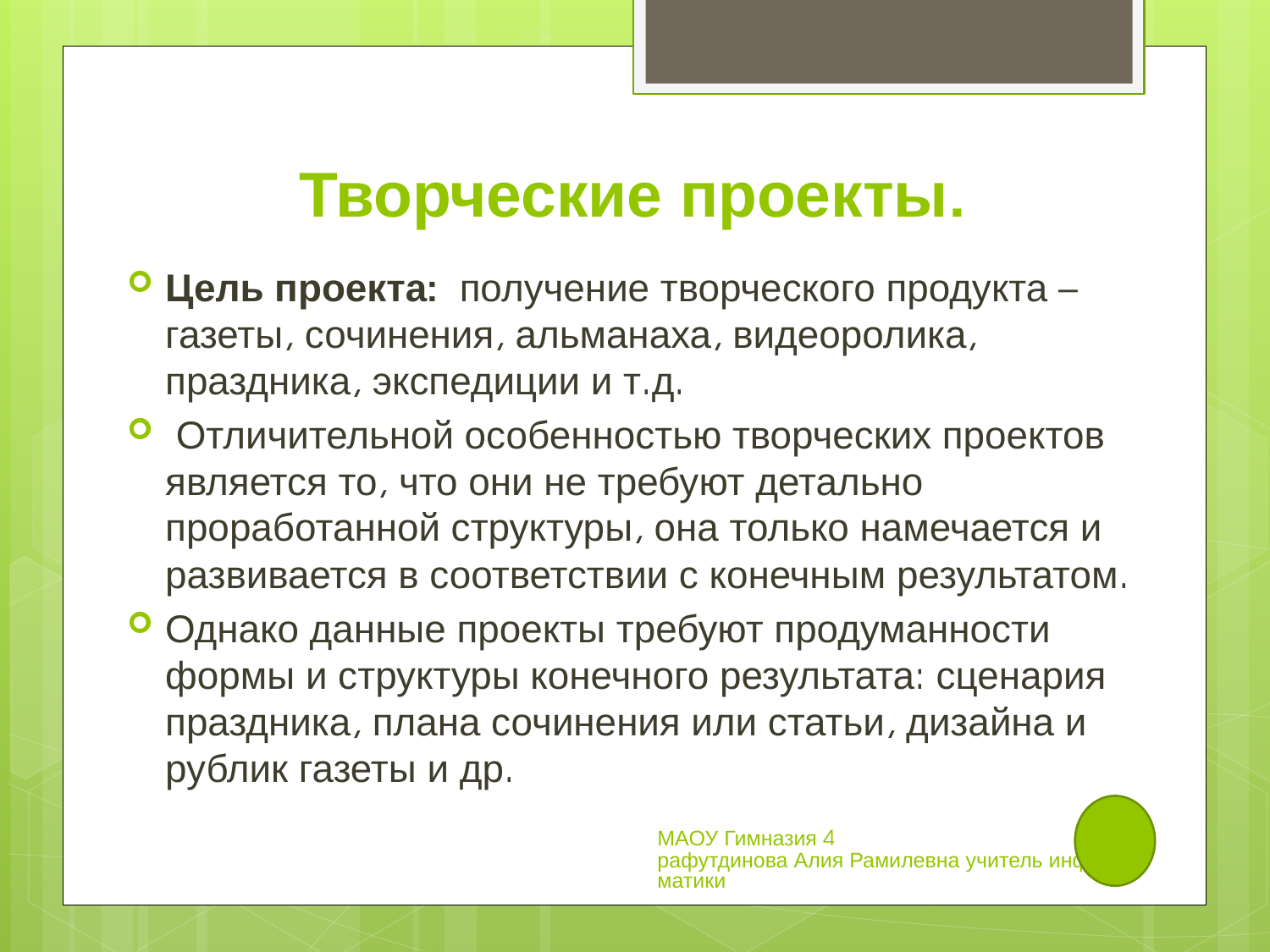

# Творческие проекты.
Цель проекта:  получение творческого продукта – газеты, сочинения, альманаха, видеоролика, праздника, экспедиции и т.д.
 Отличительной особенностью творческих проектов является то, что они не требуют детально проработанной структуры, она только намечается и развивается в соответствии с конечным результатом.
Однако данные проекты требуют продуманности формы и структуры конечного результата: сценария праздника, плана сочинения или статьи, дизайна и рублик газеты и др.

МАОУ Гимназия 4                                          Шарафутдинова Алия Рамилевна учитель информатики